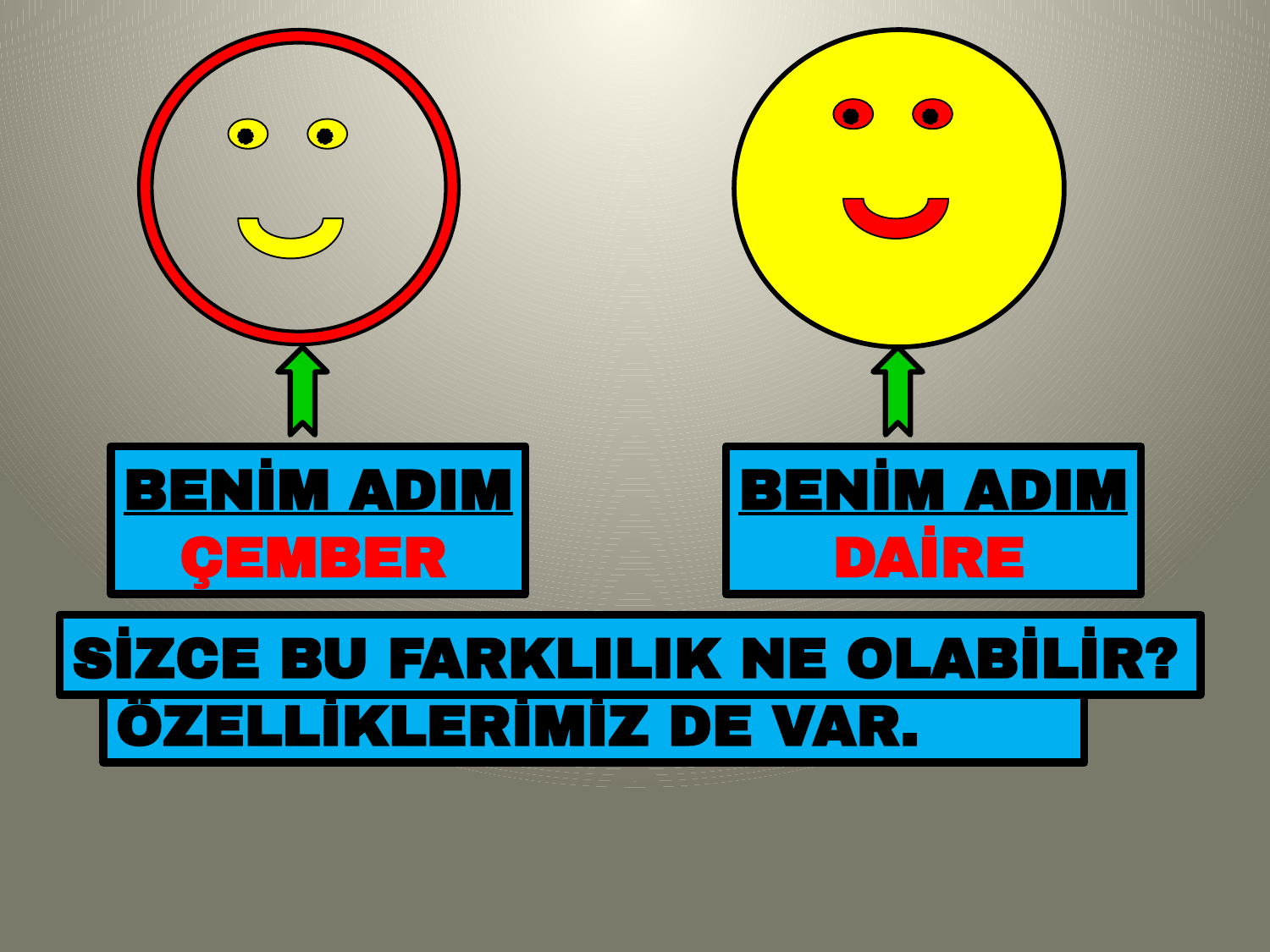

BENİM ADIM
   ÇEMBER
BENİM ADIM
     DAİRE
SİZCE BU FARKLILIK NE OLABİLİR?
İKİMİZ KARDEŞİZ.AMA FARKLI
ÖZELLİKLERİMİZ DE VAR.